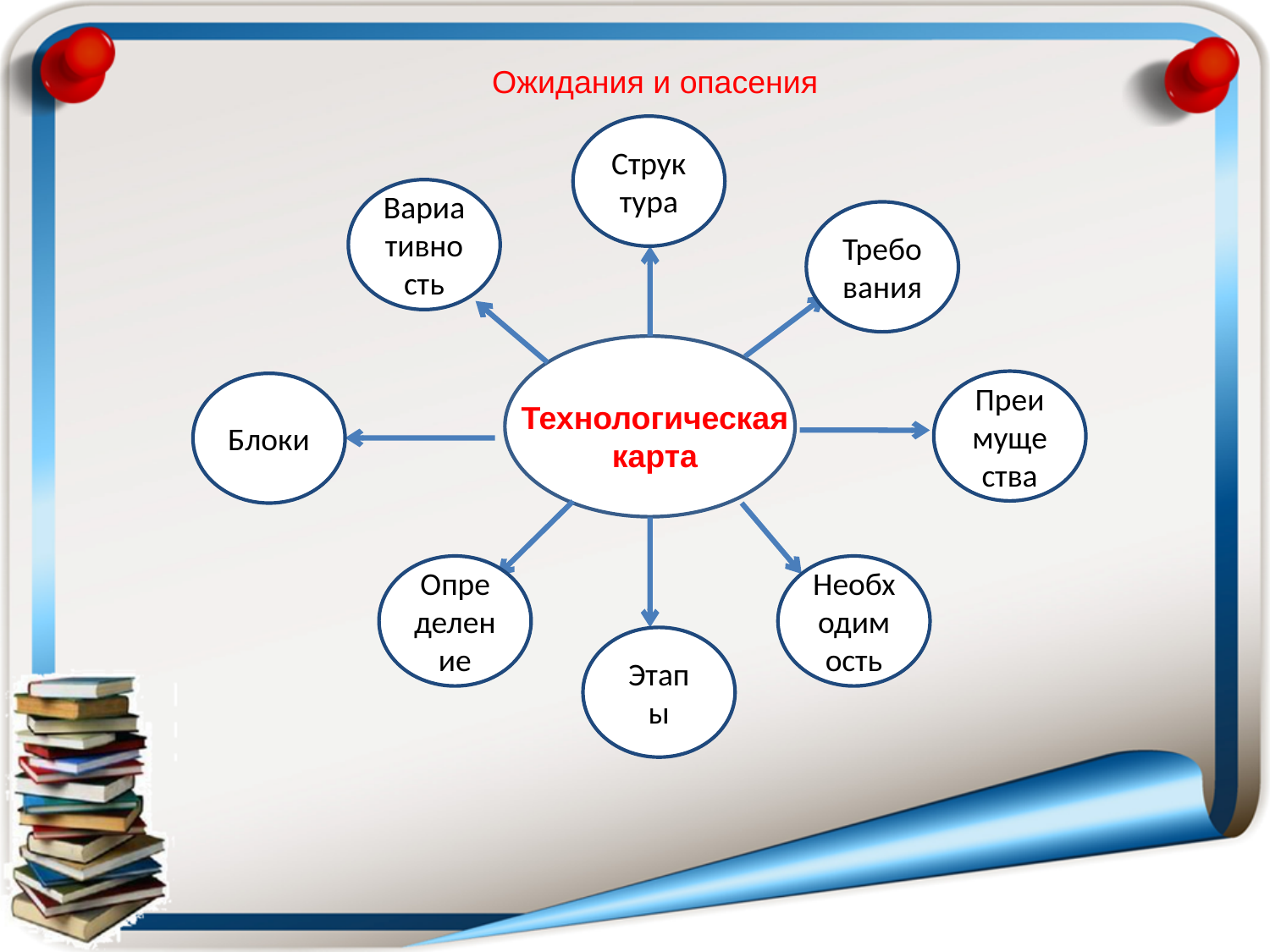

Ожидания и опасения
Структура
Вариативность
Требования

Преимущества
Блоки
Технологическая карта

Определение
Необходимость
Этапы